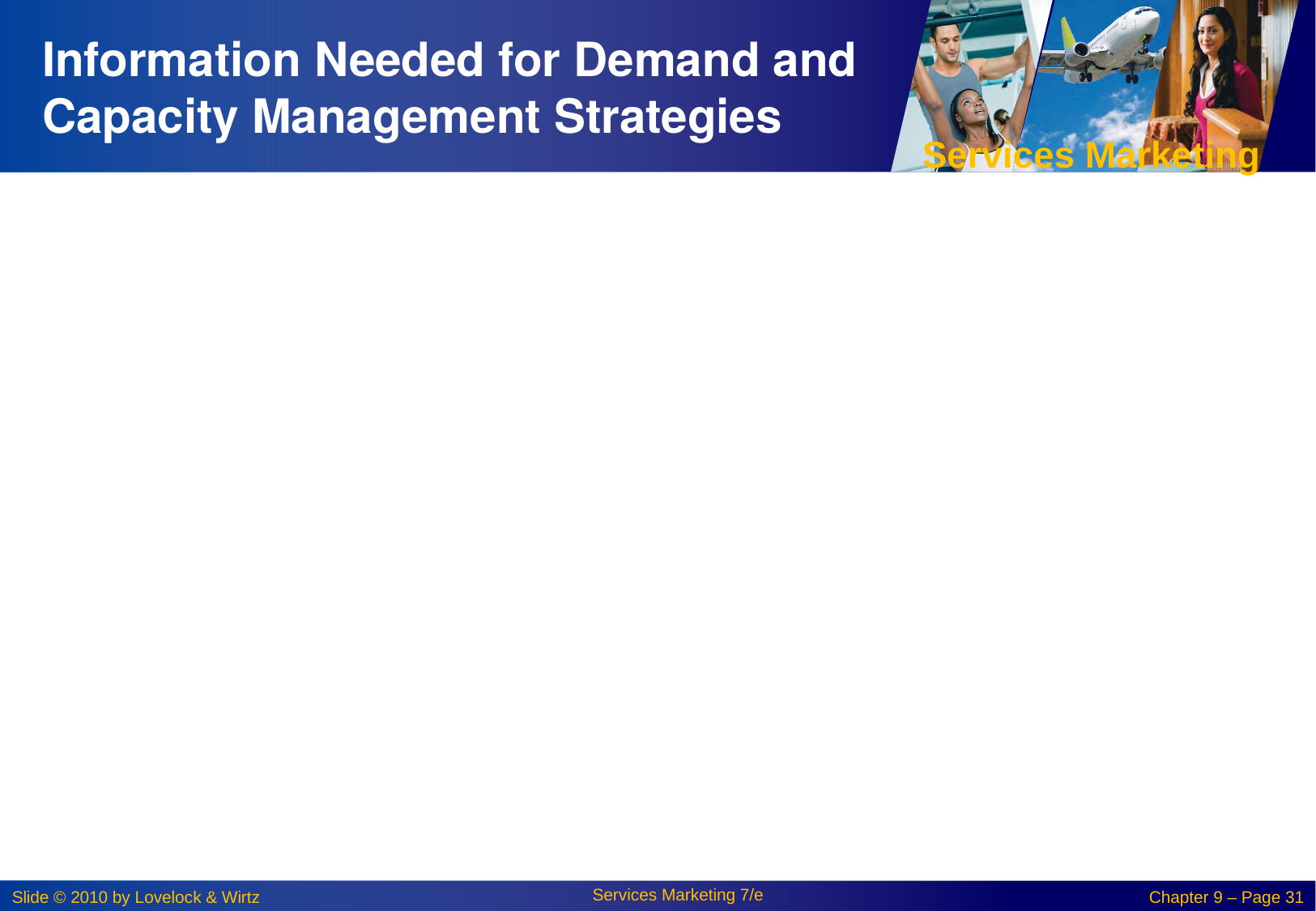

# Information Needed for Demand and Capacity Management Strategies